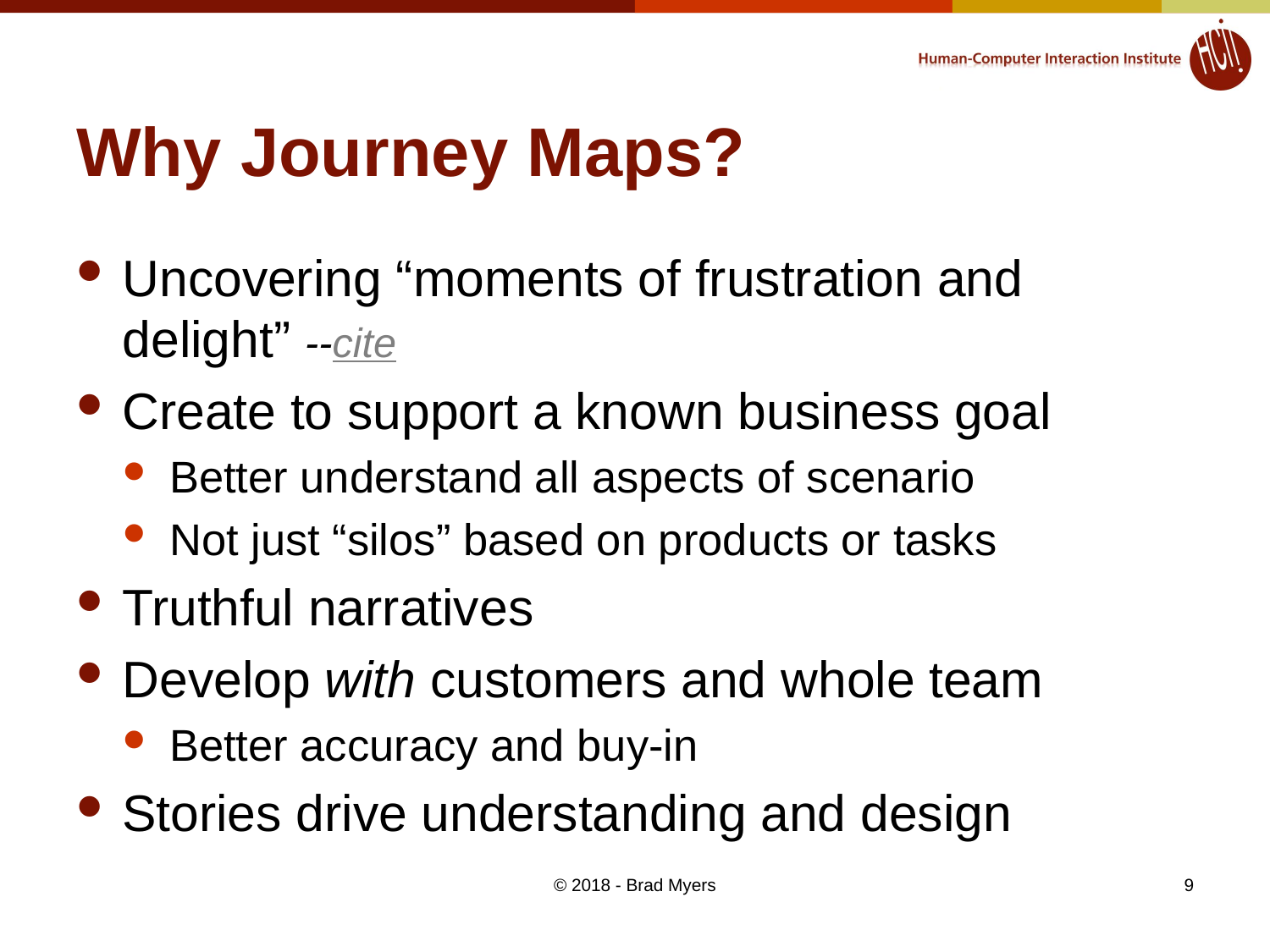

# Why Journey Maps?
Uncovering “moments of frustration and delight” --cite
Create to support a known business goal
Better understand all aspects of scenario
Not just “silos” based on products or tasks
Truthful narratives
Develop with customers and whole team
Better accuracy and buy-in
Stories drive understanding and design
© 2018 - Brad Myers
9